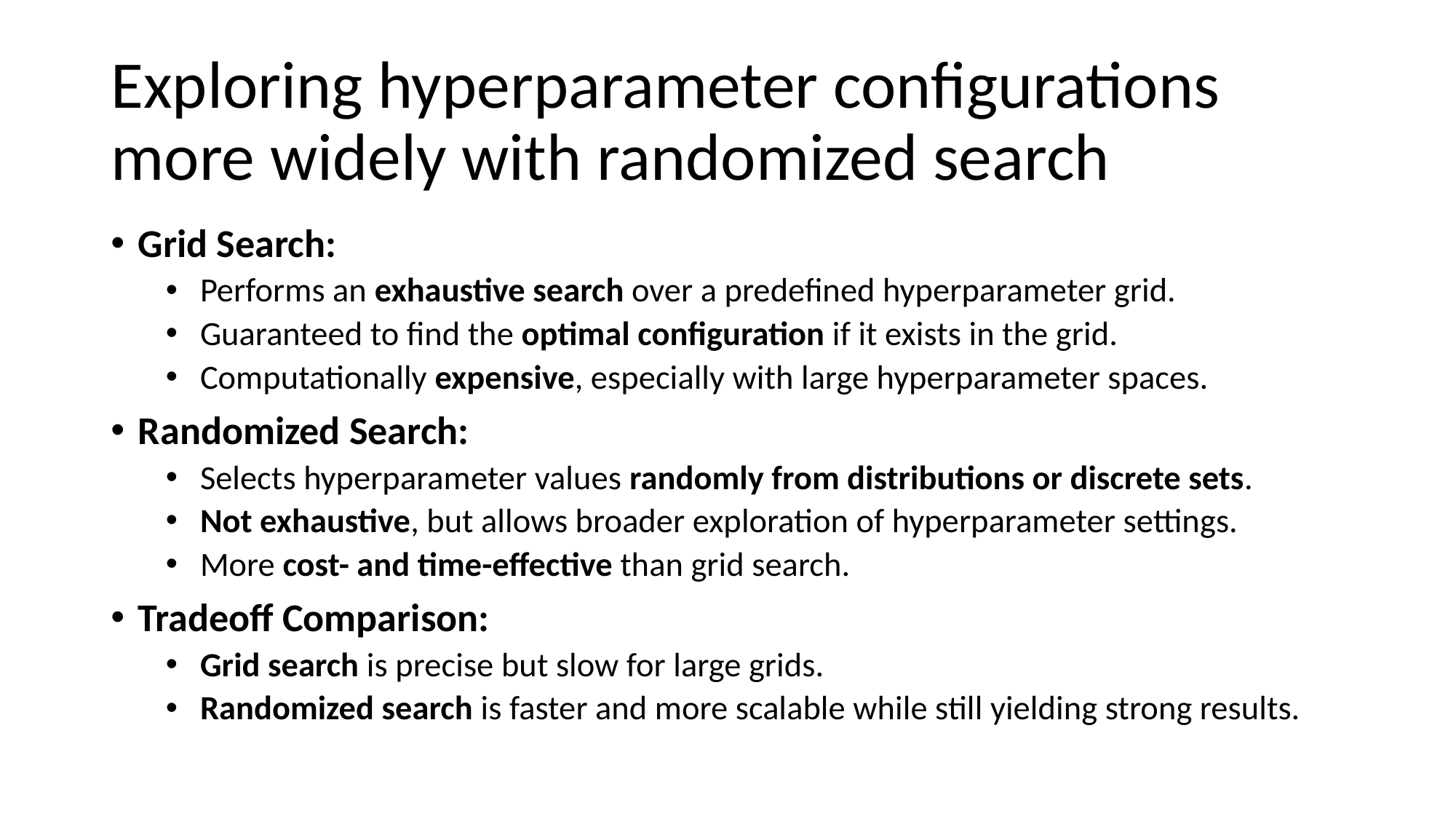

# Exploring hyperparameter configurations more widely with randomized search
Grid Search:
Performs an exhaustive search over a predefined hyperparameter grid.
Guaranteed to find the optimal configuration if it exists in the grid.
Computationally expensive, especially with large hyperparameter spaces.
Randomized Search:
Selects hyperparameter values randomly from distributions or discrete sets.
Not exhaustive, but allows broader exploration of hyperparameter settings.
More cost- and time-effective than grid search.
Tradeoff Comparison:
Grid search is precise but slow for large grids.
Randomized search is faster and more scalable while still yielding strong results.